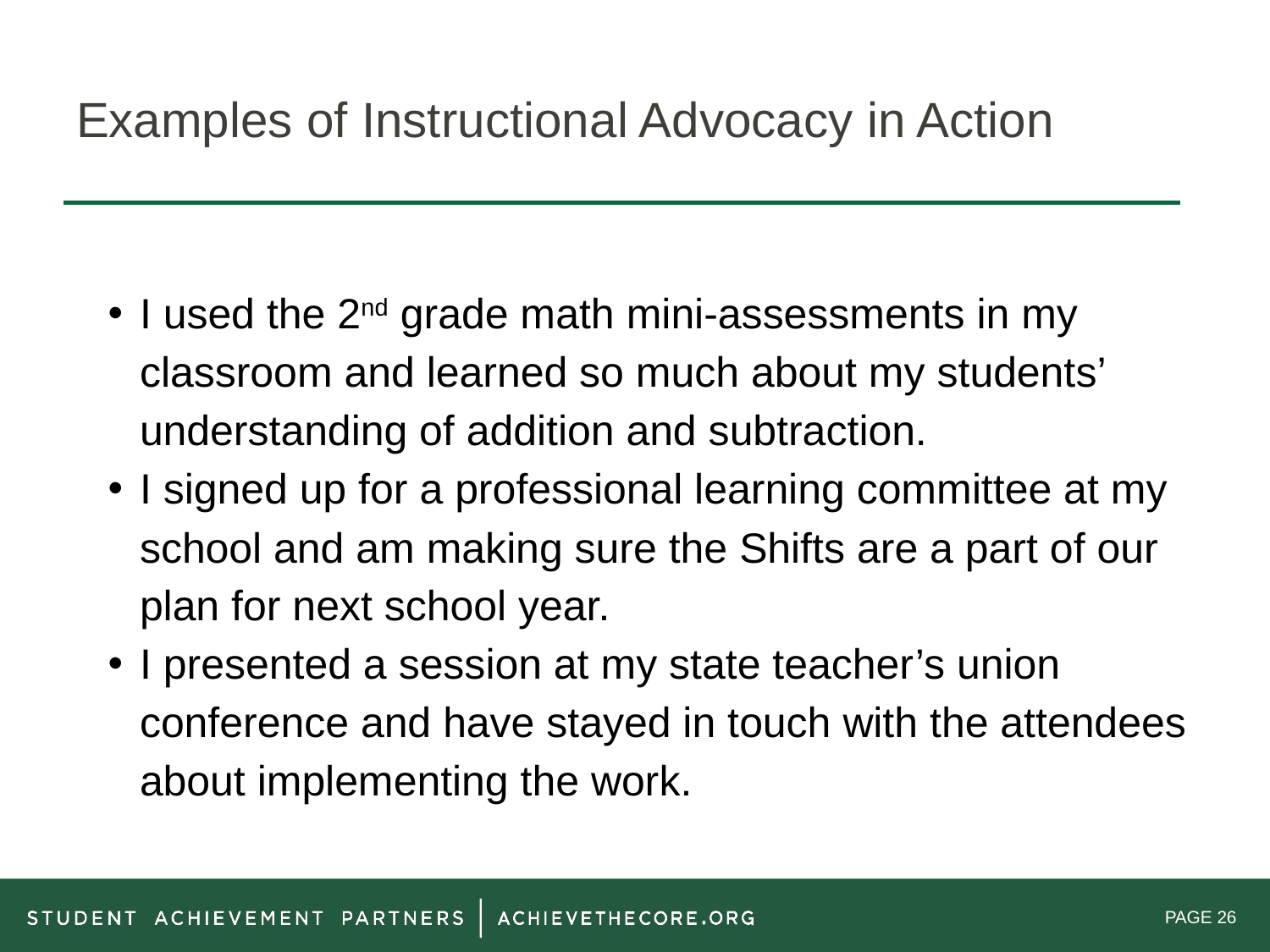

# Examples of Instructional Advocacy in Action

I used the 2nd grade math mini-assessments in my classroom and learned so much about my students’ understanding of addition and subtraction.
I signed up for a professional learning committee at my school and am making sure the Shifts are a part of our plan for next school year.
I presented a session at my state teacher’s union conference and have stayed in touch with the attendees about implementing the work.